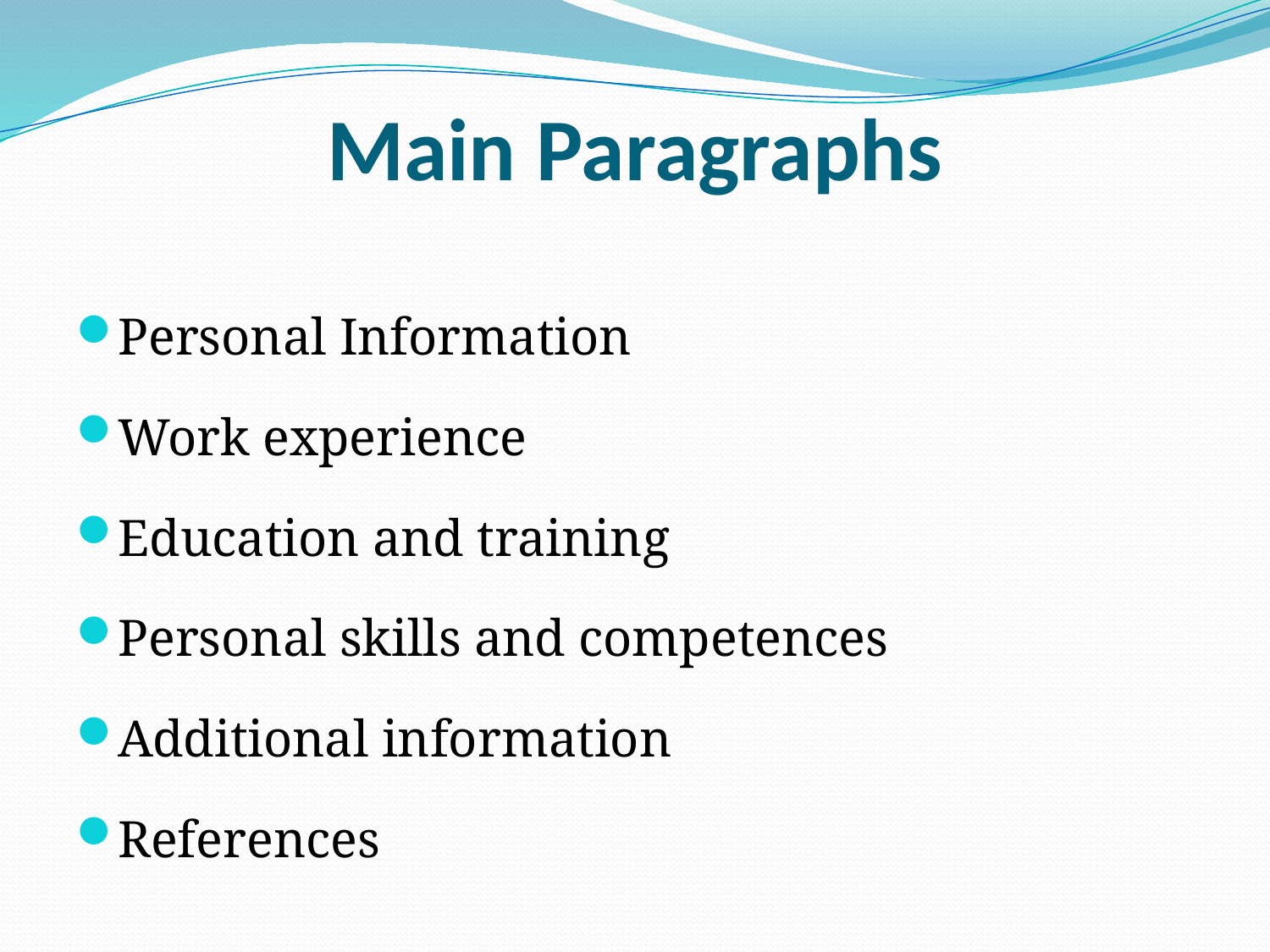

# Main Paragraphs
Personal Information
Work experience
Education and training
Personal skills and competences
Additional information
References